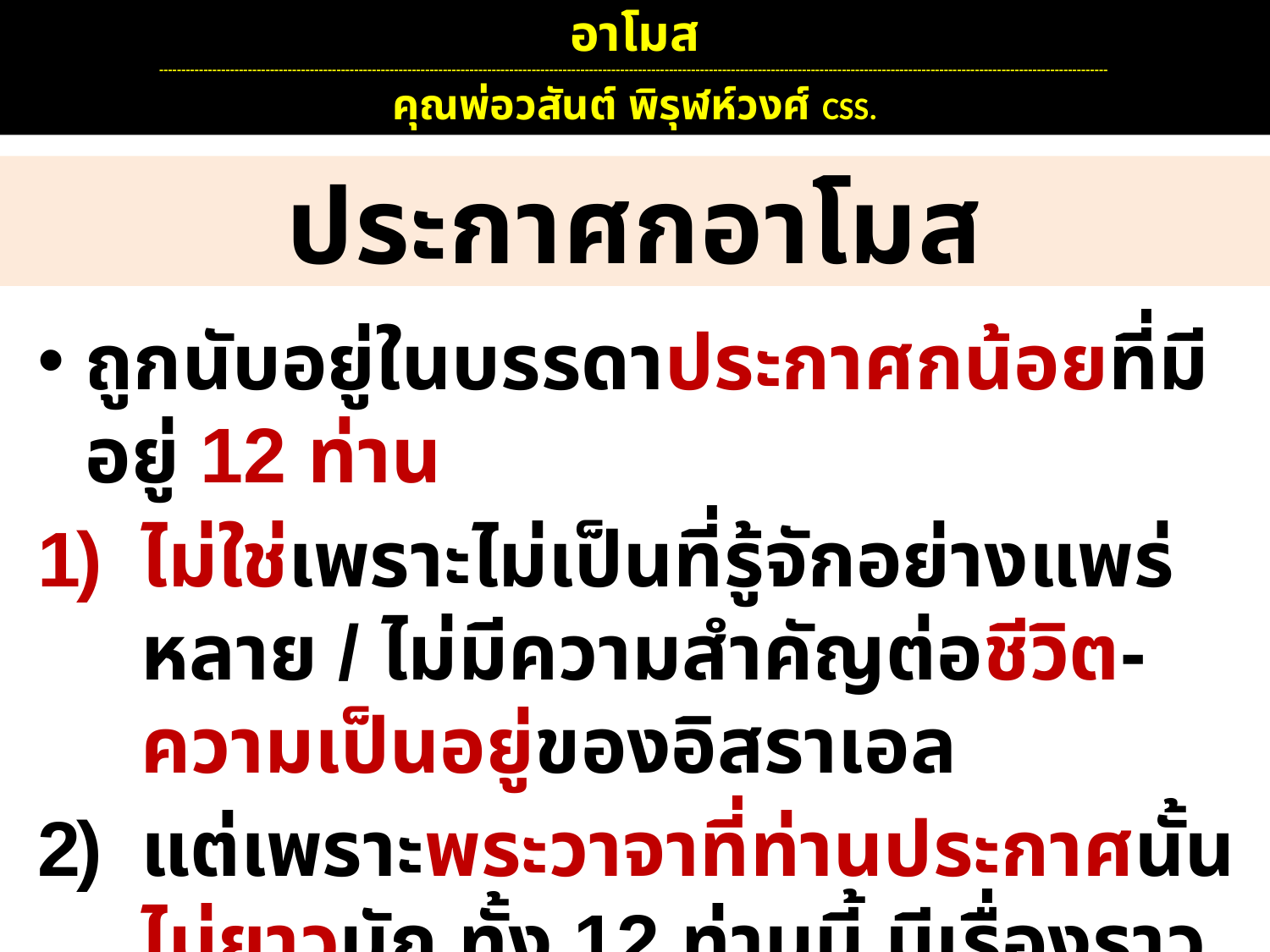

อาโมส
----------------------------------------------------------------------------------------------------------------------------------------------------------------------------------------------------------------------
คุณพ่อวสันต์ พิรุฬห์วงศ์ CSS.
ประกาศกอาโมส
ถูกนับอยู่ในบรรดาประกาศกน้อยที่มีอยู่ 12 ท่าน
ไม่ใช่เพราะไม่เป็นที่รู้จักอย่างแพร่หลาย / ไม่มีความสำคัญต่อชีวิต-ความเป็นอยู่ของอิสราเอล
แต่เพราะพระวาจาที่ท่านประกาศนั้น ไม่ยาวนัก ทั้ง 12 ท่านนี้ มีเรื่องราวพอจะบันทึกรวมกันไว้ได้ในม้วนหนังสือม้วนเดียว